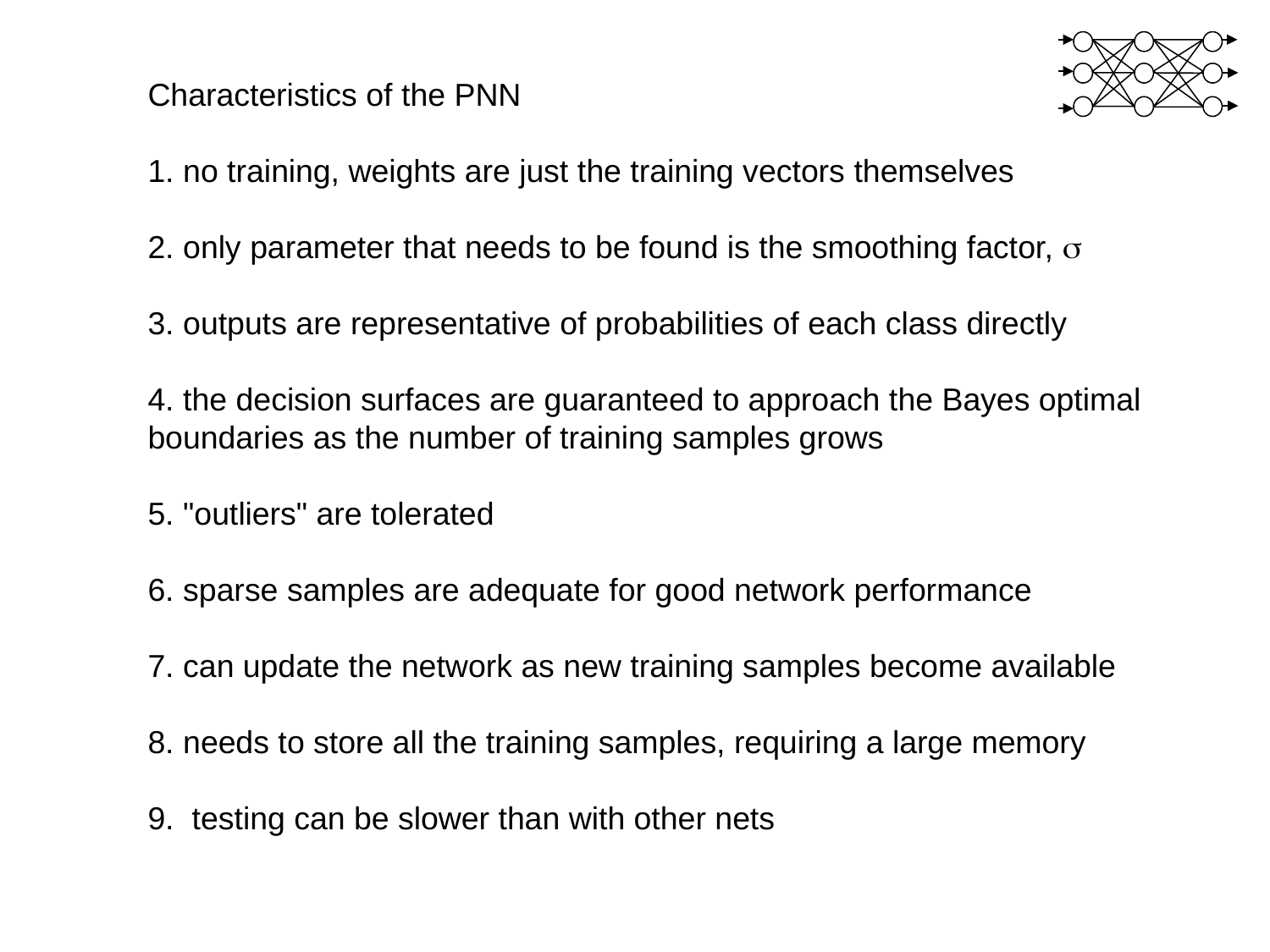

Characteristics of the PNN

1. no training, weights are just the training vectors themselves

2. only parameter that needs to be found is the smoothing factor, σ

3. outputs are representative of probabilities of each class directly

4. the decision surfaces are guaranteed to approach the Bayes optimal boundaries as the number of training samples grows

5. "outliers" are tolerated

6. sparse samples are adequate for good network performance

7. can update the network as new training samples become available

8. needs to store all the training samples, requiring a large memory

9.  testing can be slower than with other nets